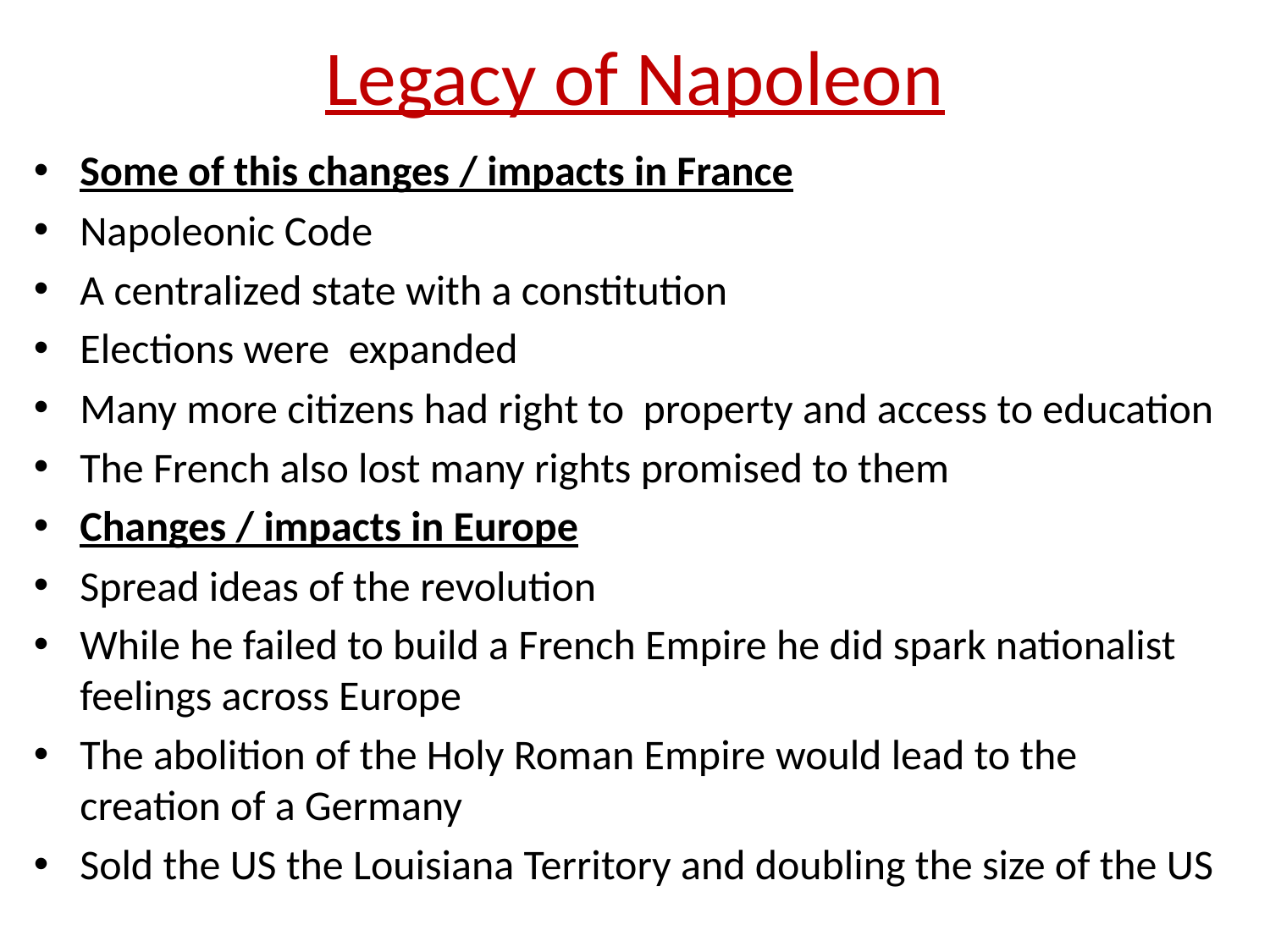

# Legacy of Napoleon
Some of this changes / impacts in France
Napoleonic Code
A centralized state with a constitution
Elections were  expanded
Many more citizens had right to  property and access to education
The French also lost many rights promised to them
Changes / impacts in Europe
Spread ideas of the revolution
While he failed to build a French Empire he did spark nationalist feelings across Europe
The abolition of the Holy Roman Empire would lead to the creation of a Germany
Sold the US the Louisiana Territory and doubling the size of the US